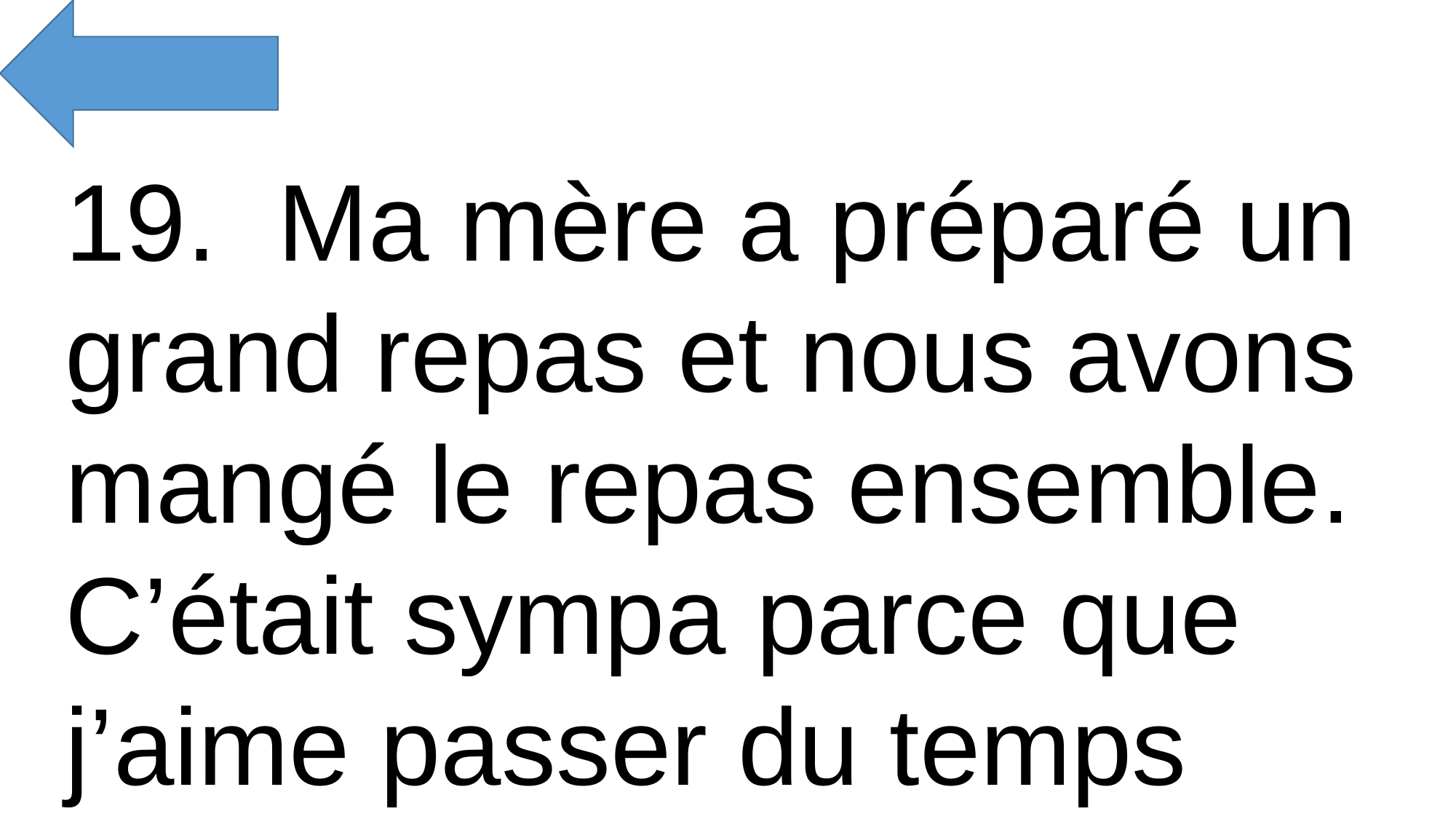

19.  Ma mère a préparé un grand repas et nous avons mangé le repas ensemble.  C’était sympa parce que j’aime passer du temps avec ma famille.